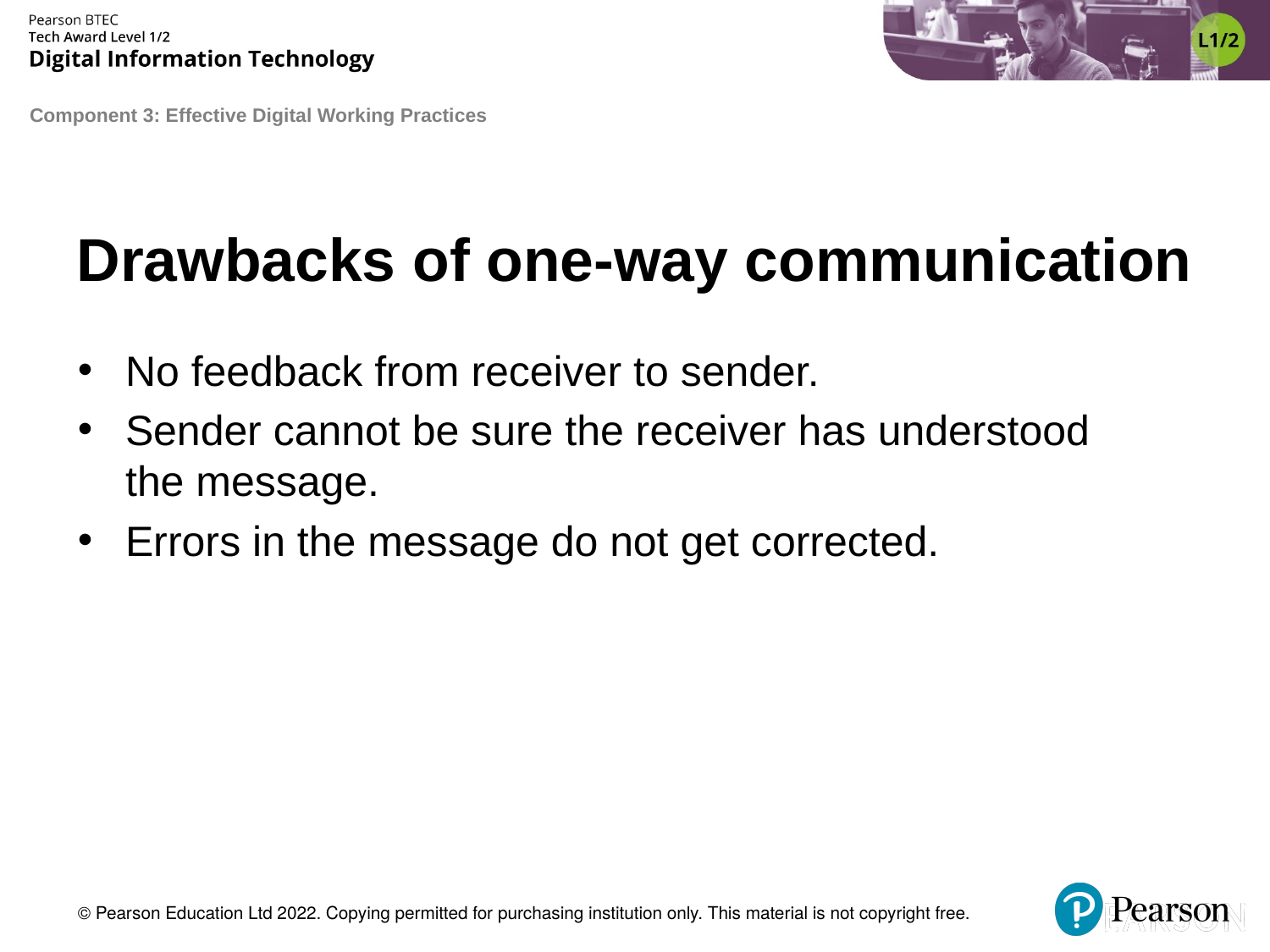

# Drawbacks of one-way communication
No feedback from receiver to sender.
Sender cannot be sure the receiver has understood the message.
Errors in the message do not get corrected.
© Pearson Education Ltd 2022. Copying permitted for purchasing institution only. This material is not copyright free.